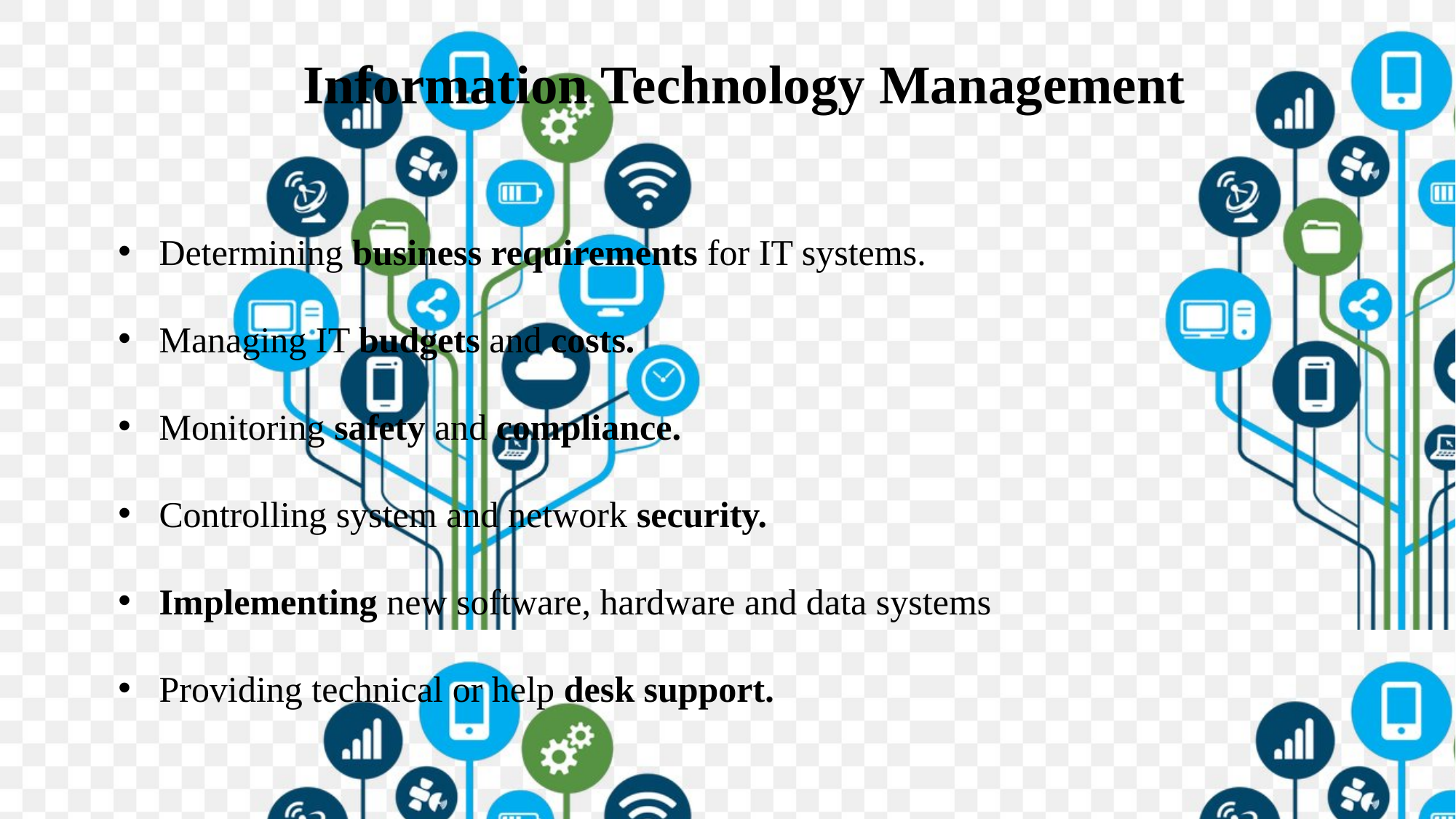

Information Technology Management
Determining business requirements for IT systems.

Managing IT budgets and costs.

Monitoring safety and compliance.

Controlling system and network security.

Implementing new software, hardware and data systems

Providing technical or help desk support.